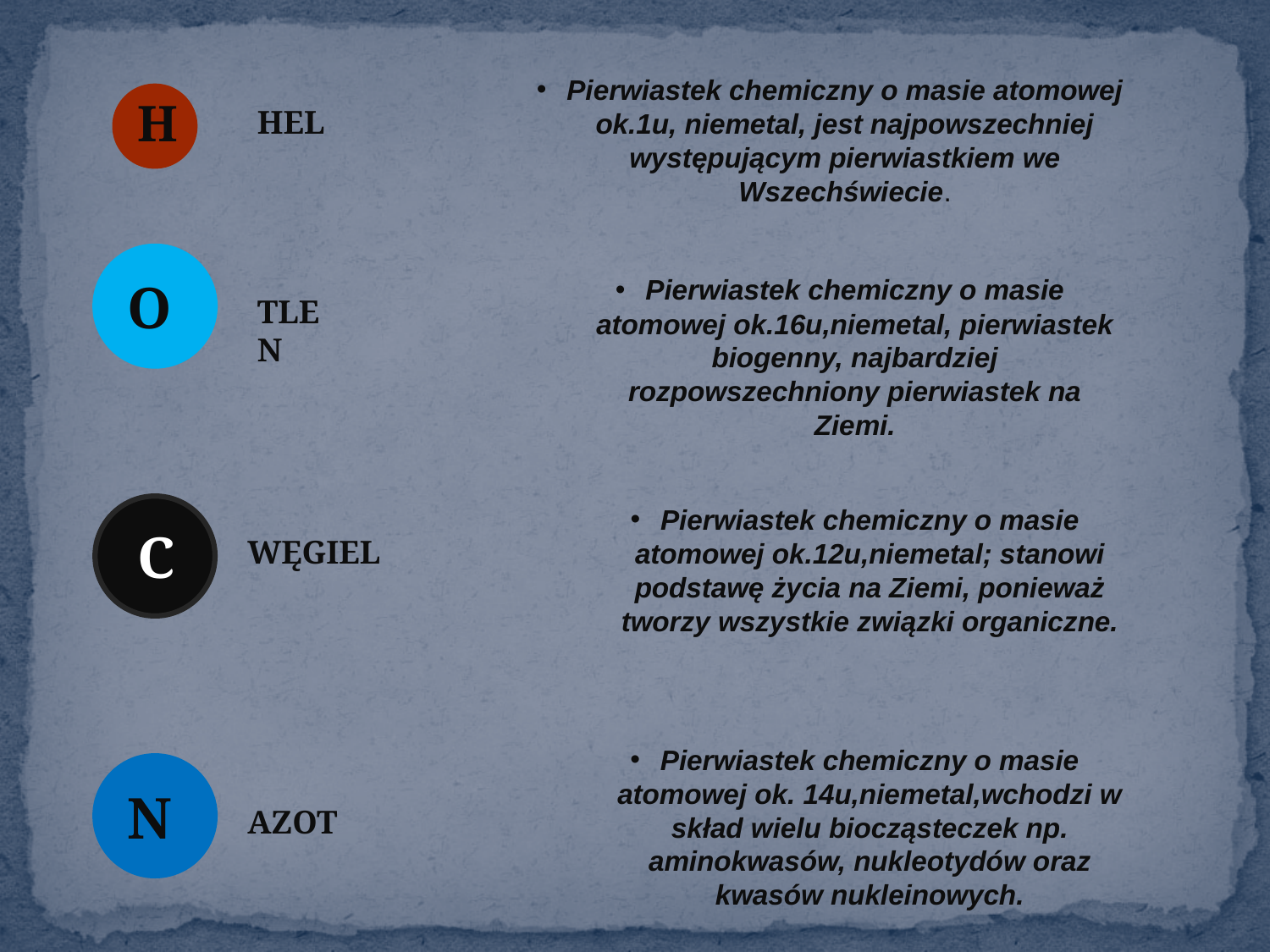

Pierwiastek chemiczny o masie atomowej ok.1u, niemetal, jest najpowszechniej występującym pierwiastkiem we Wszechświecie.

H
HEL

O
Pierwiastek chemiczny o masie atomowej ok.16u,niemetal, pierwiastek biogenny, najbardziej rozpowszechniony pierwiastek na Ziemi.

TLEN

C
Pierwiastek chemiczny o masie atomowej ok.12u,niemetal; stanowi podstawę życia na Ziemi, ponieważ tworzy wszystkie związki organiczne.
WĘGIEL
Pierwiastek chemiczny o masie atomowej ok. 14u,niemetal,wchodzi w skład wielu biocząsteczek np. aminokwasów, nukleotydów oraz kwasów nukleinowych.

N
AZOT